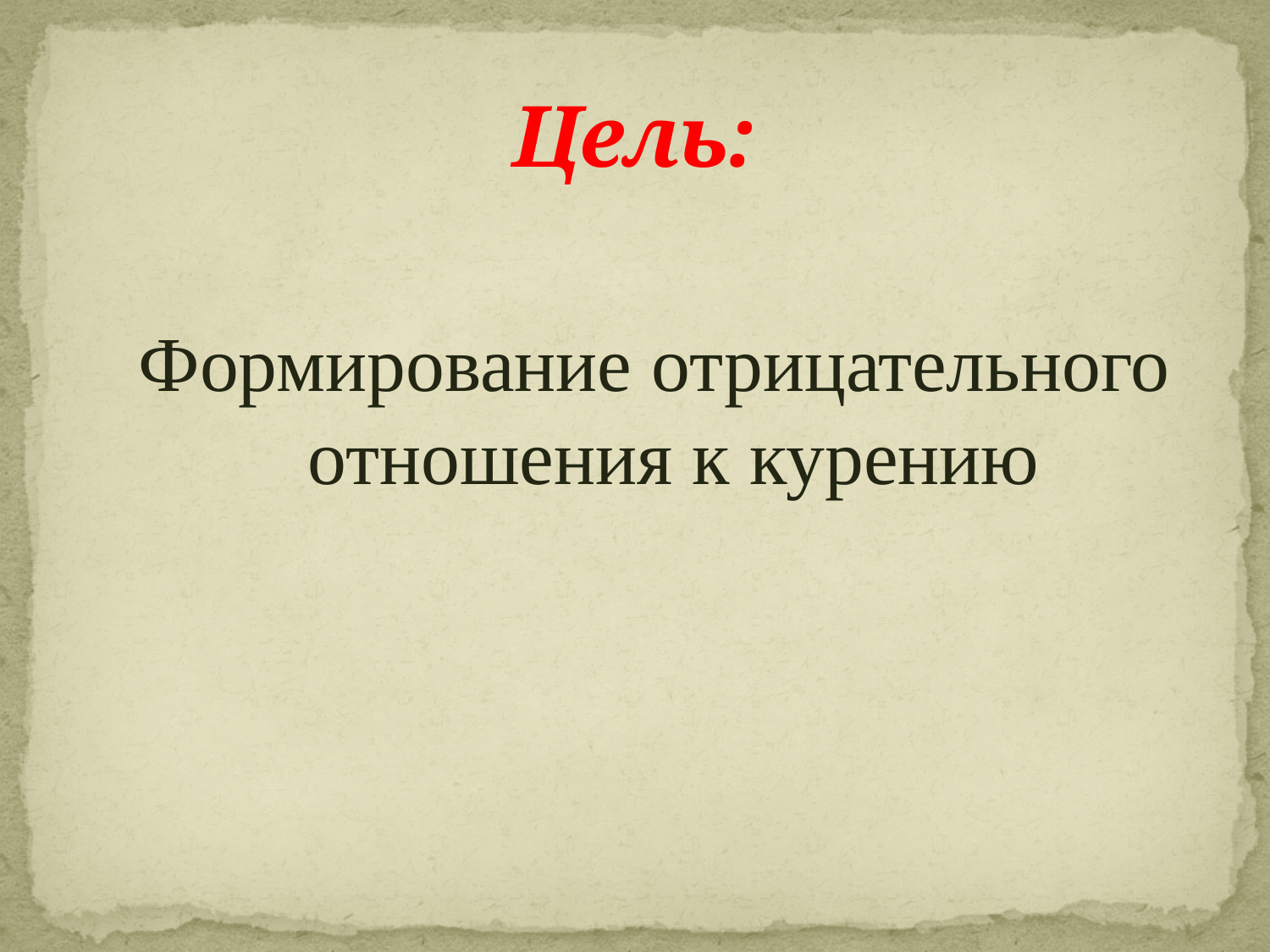

# Цель:
Формирование отрицательного отношения к курению